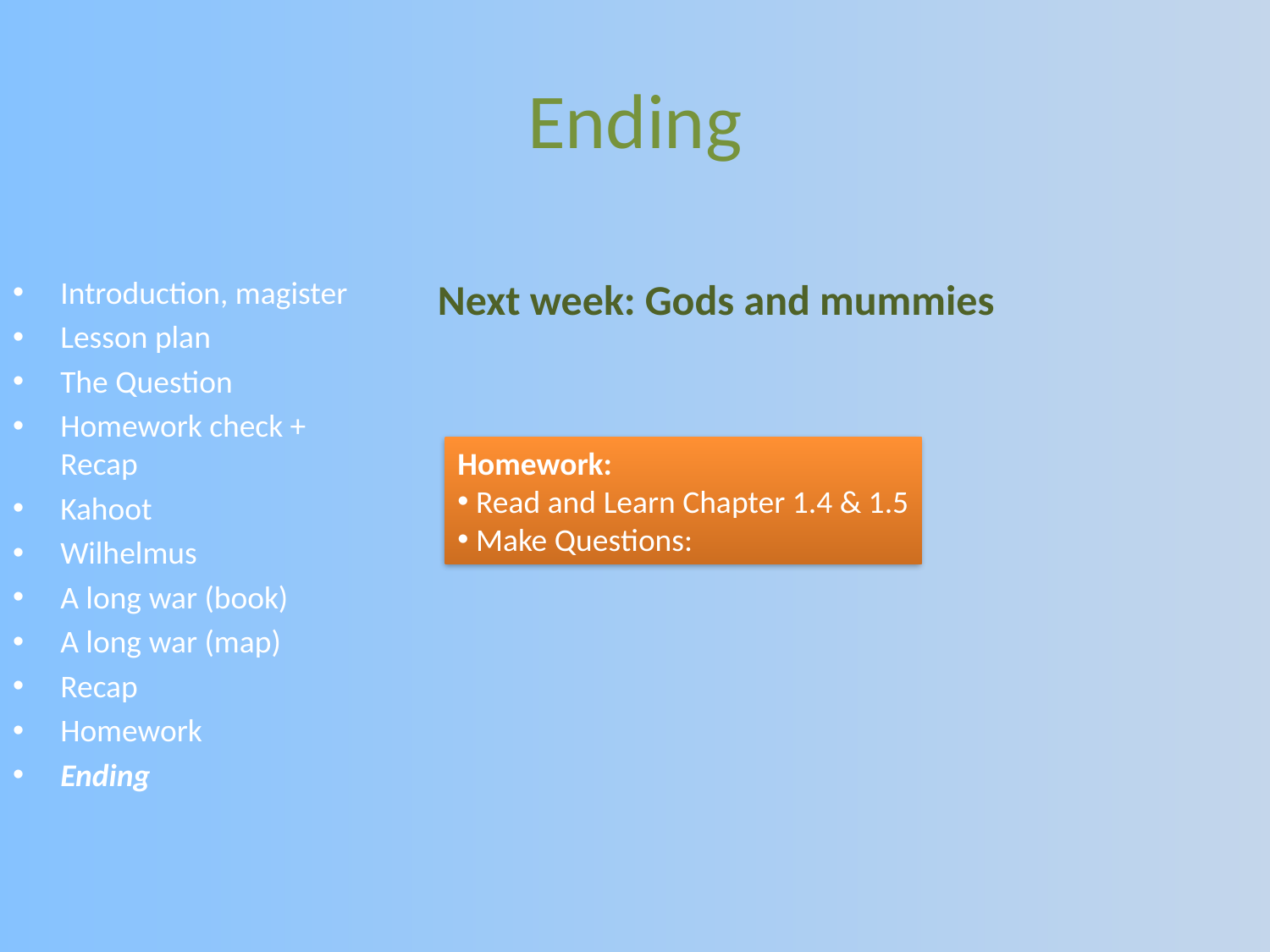

# Ending
Introduction, magister
Lesson plan
The Question
Homework check + Recap
Kahoot
Wilhelmus
A long war (book)
A long war (map)
Recap
Homework
Ending
Next week: Gods and mummies
Homework:
 Read and Learn Chapter 1.4 & 1.5
 Make Questions: